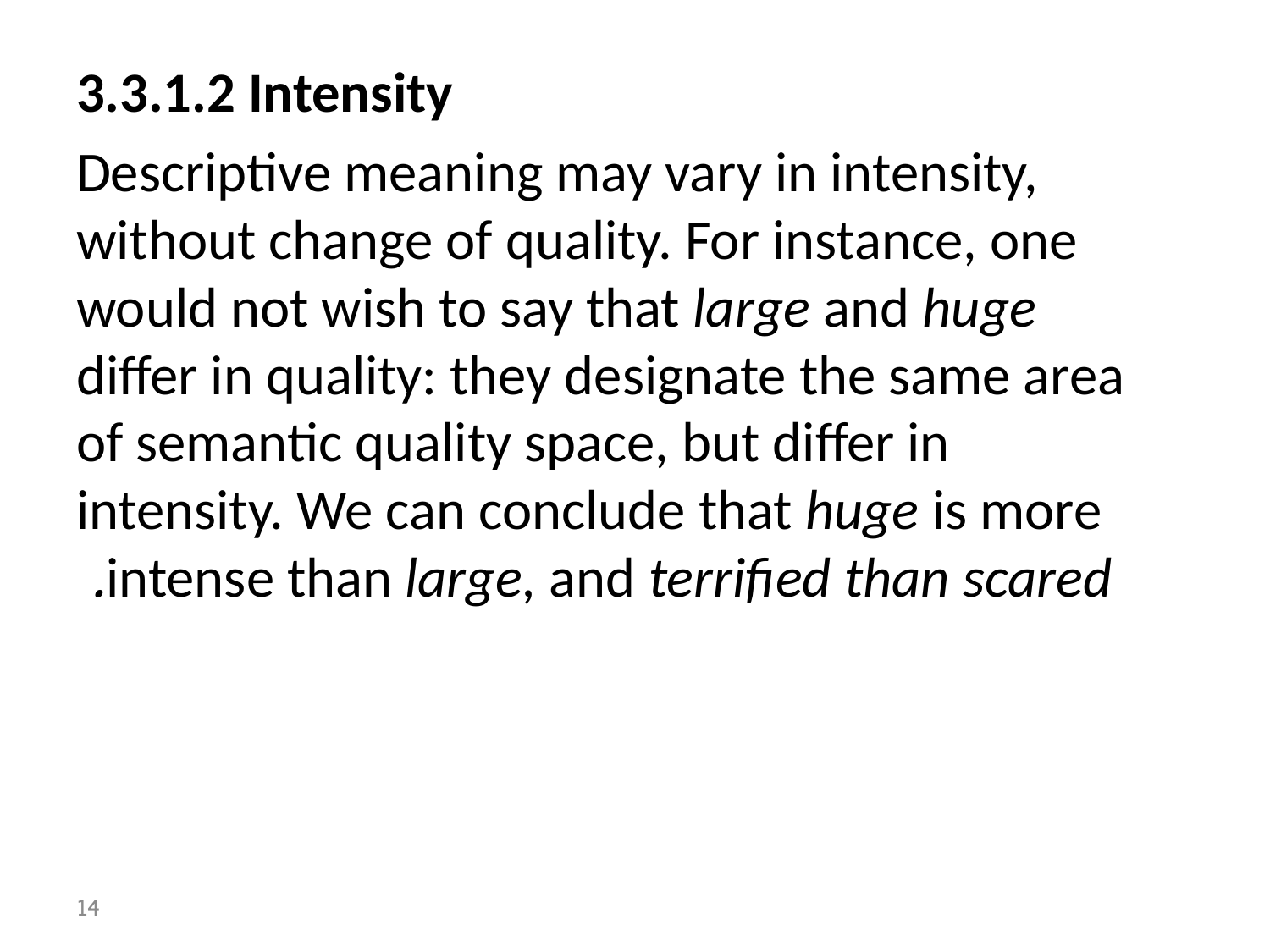

3.3.1.2 Intensity
Descriptive meaning may vary in intensity, without change of quality. For instance, one would not wish to say that large and huge differ in quality: they designate the same area of semantic quality space, but differ in intensity. We can conclude that huge is more intense than large, and terrified than scared.
14